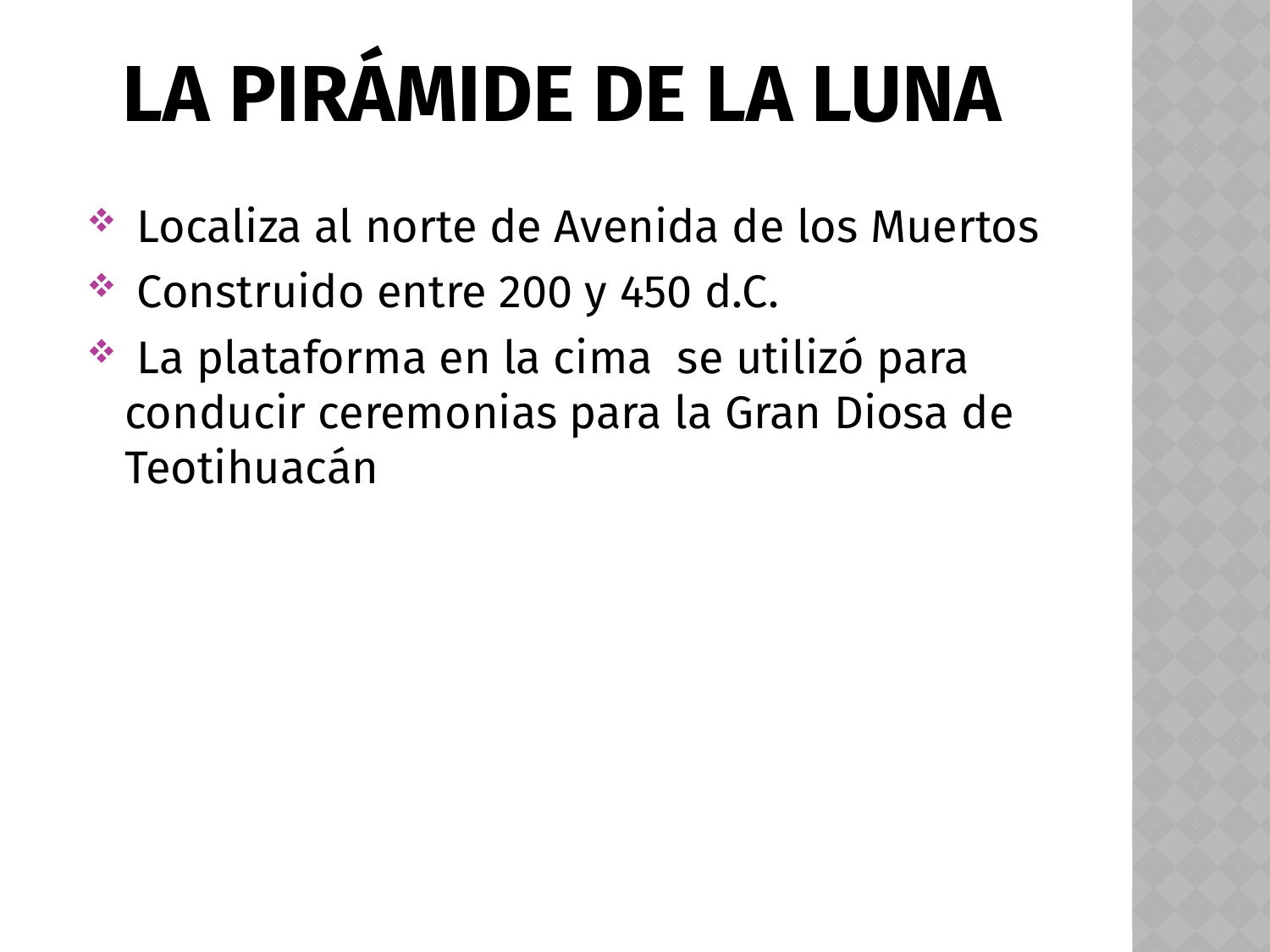

# La pirámide de la Luna
 Localiza al norte de Avenida de los Muertos
 Construido entre 200 y 450 d.C.
 La plataforma en la cima  se utilizó para conducir ceremonias para la Gran Diosa de Teotihuacán